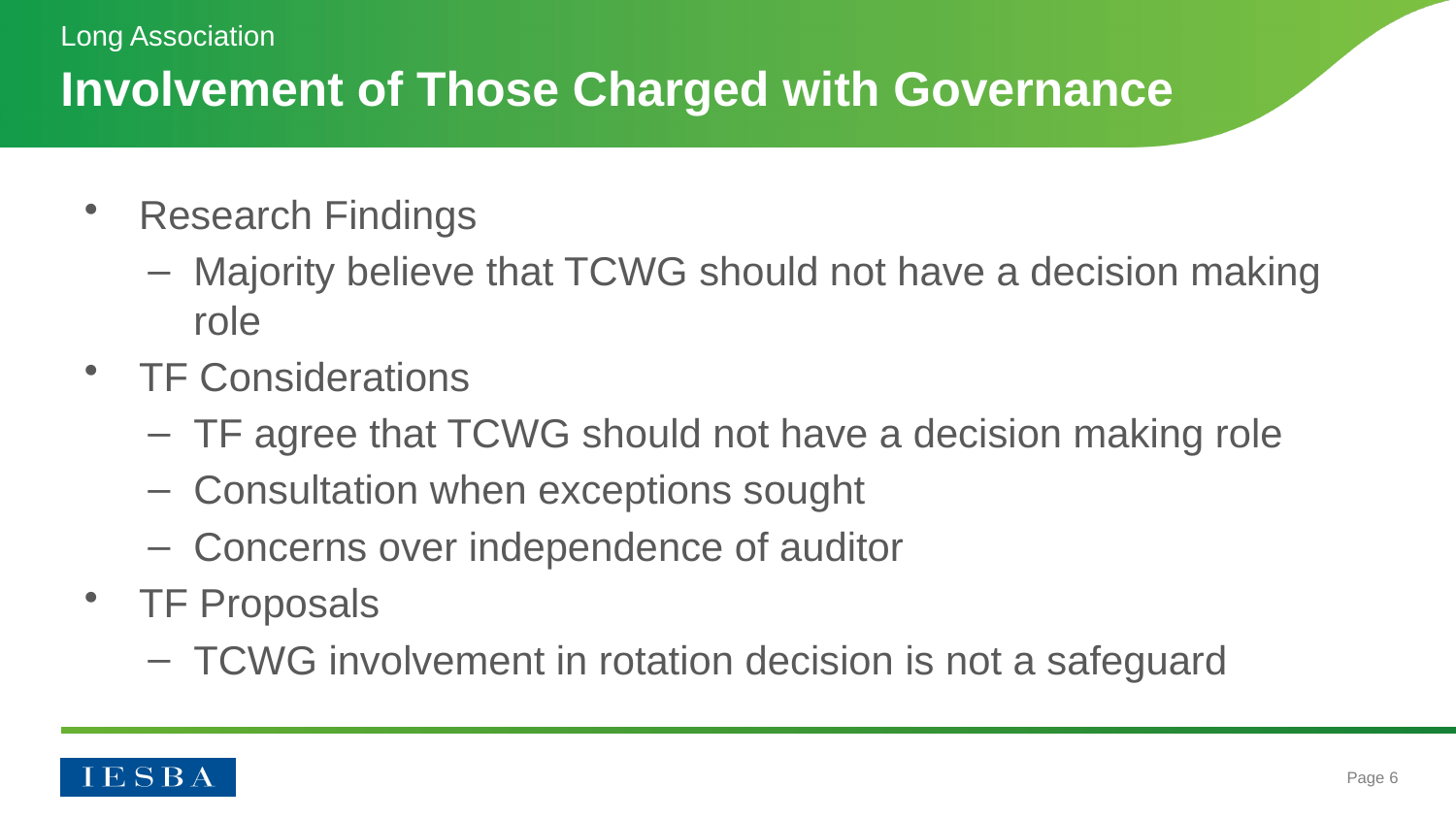

Long Association
# Involvement of Those Charged with Governance
Research Findings
Majority believe that TCWG should not have a decision making role
TF Considerations
TF agree that TCWG should not have a decision making role
Consultation when exceptions sought
Concerns over independence of auditor
TF Proposals
TCWG involvement in rotation decision is not a safeguard